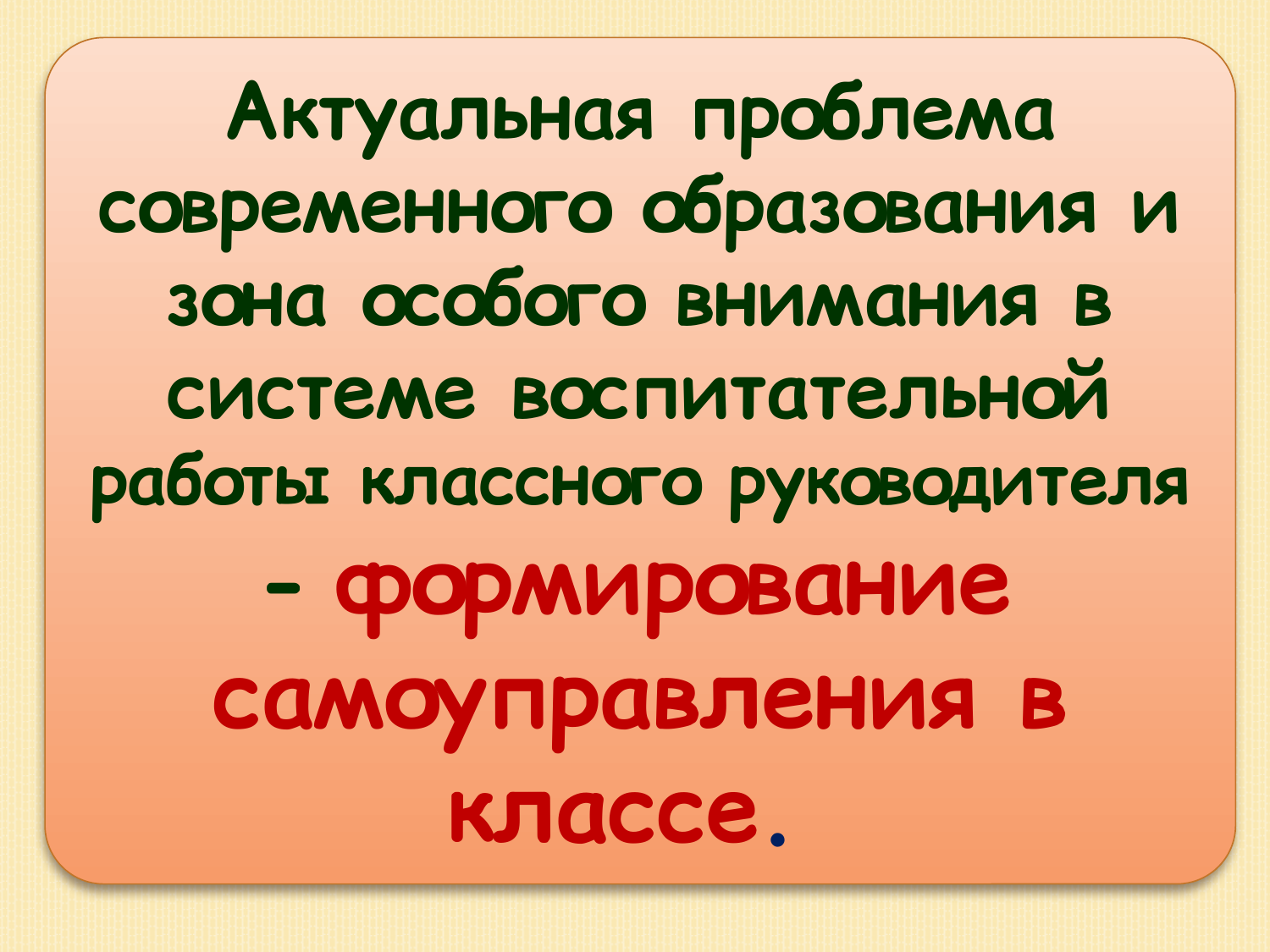

Актуальная проблема современного образования и зона особого внимания в системе воспитательной работы классного руководителя – формирование самоуправления в классе.